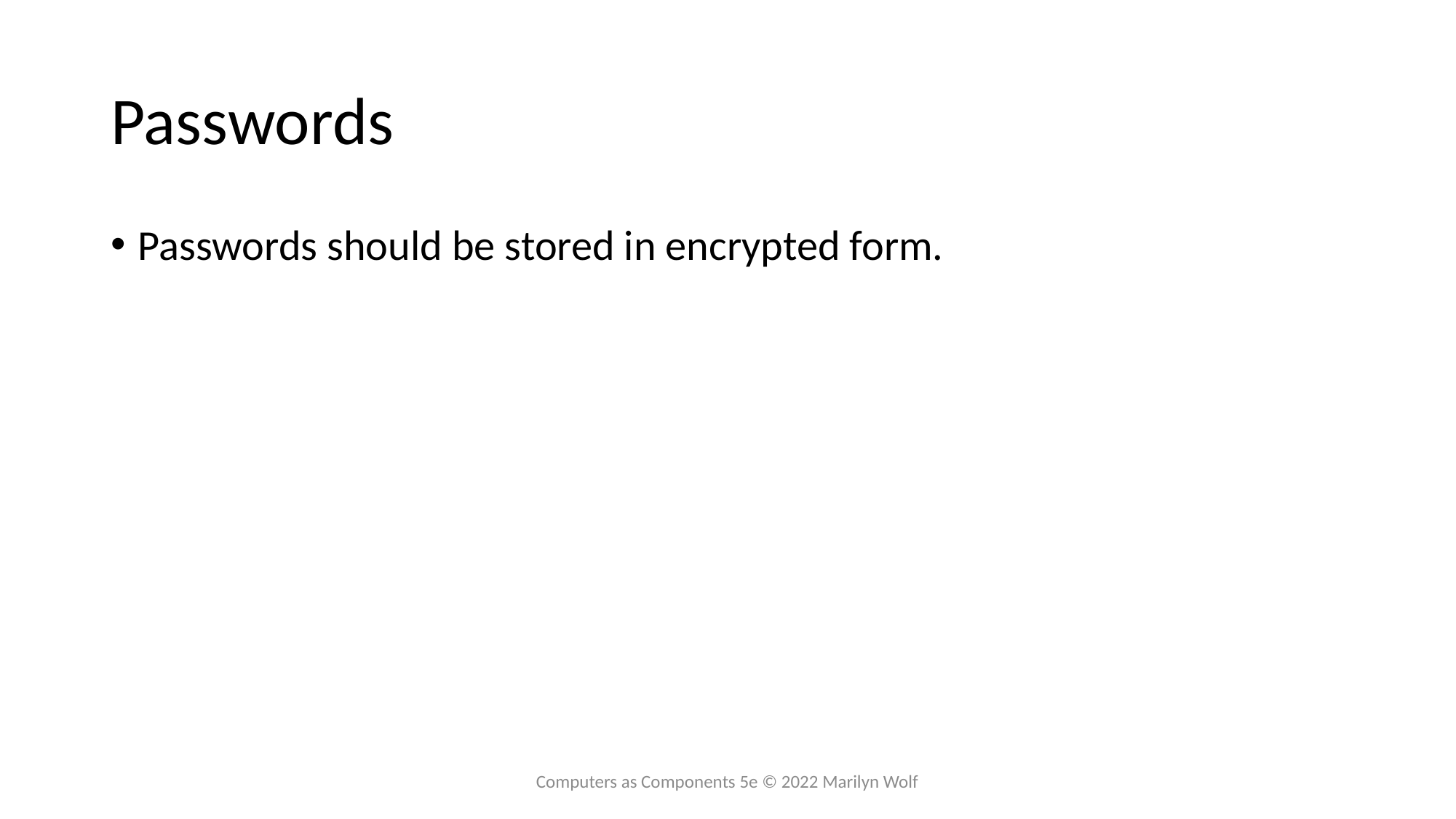

# Passwords
Passwords should be stored in encrypted form.
Computers as Components 5e © 2022 Marilyn Wolf